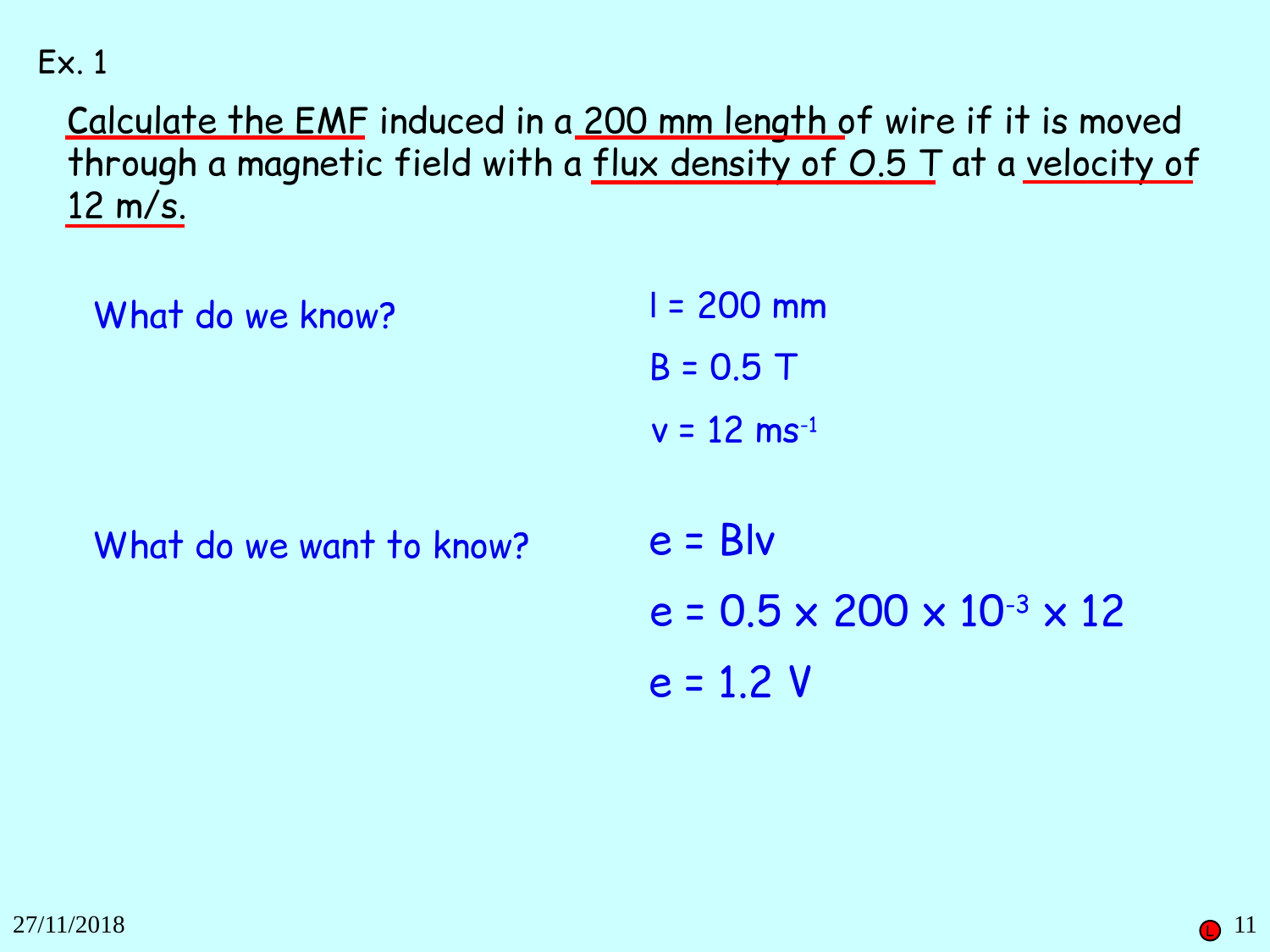

Ex. 1
Calculate the EMF induced in a 200 mm length of wire if it is moved through a magnetic field with a flux density of O.5 T at a velocity of 12 m/s.
What do we know?
l = 200 mm
B = 0.5 T
v = 12 ms-1
e = Blv
What do we want to know?
e = 0.5 x 200 x 10-3 x 12
e = 1.2 V
27/11/2018
11
L